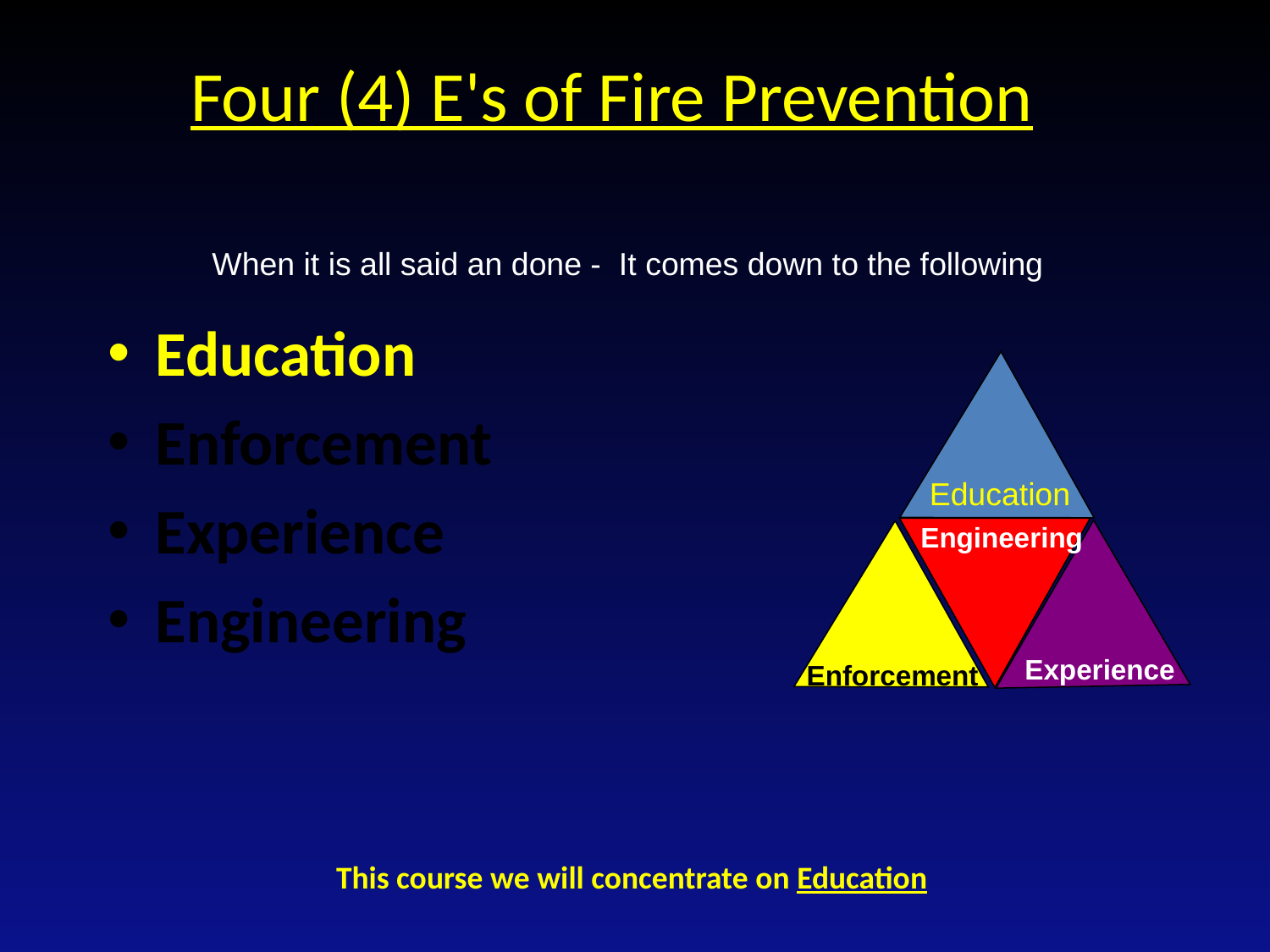

# Four (4) E's of Fire Prevention
When it is all said an done -  It comes down to the following
Education
Enforcement
Experience
Engineering

Education
Engineering
Experience
Enforcement
This course we will concentrate on Education